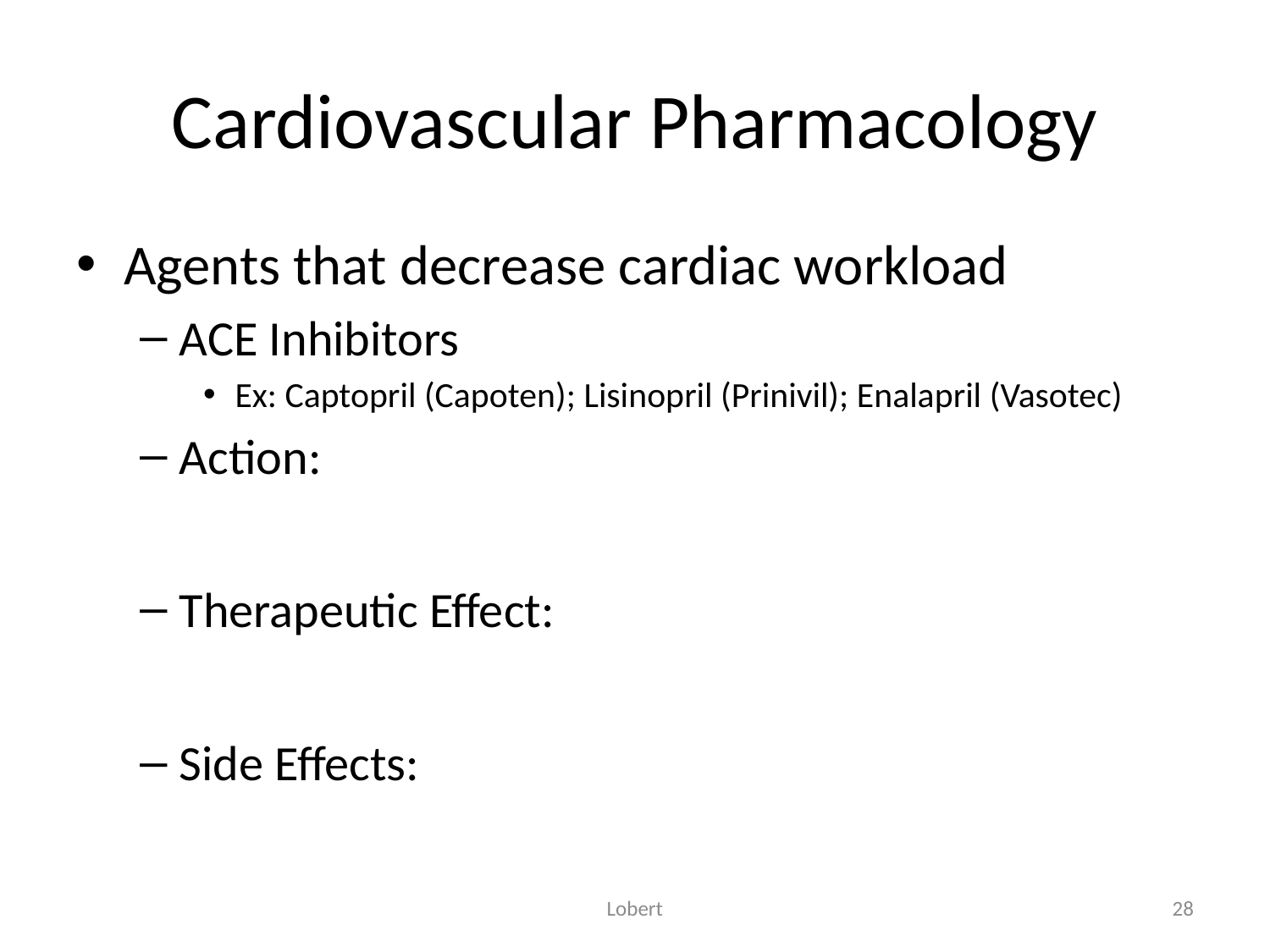

# Cardiovascular Pharmacology
Agents that decrease cardiac workload
ACE Inhibitors
Ex: Captopril (Capoten); Lisinopril (Prinivil); Enalapril (Vasotec)
Action:

Therapeutic Effect:

Side Effects:
Lobert
28